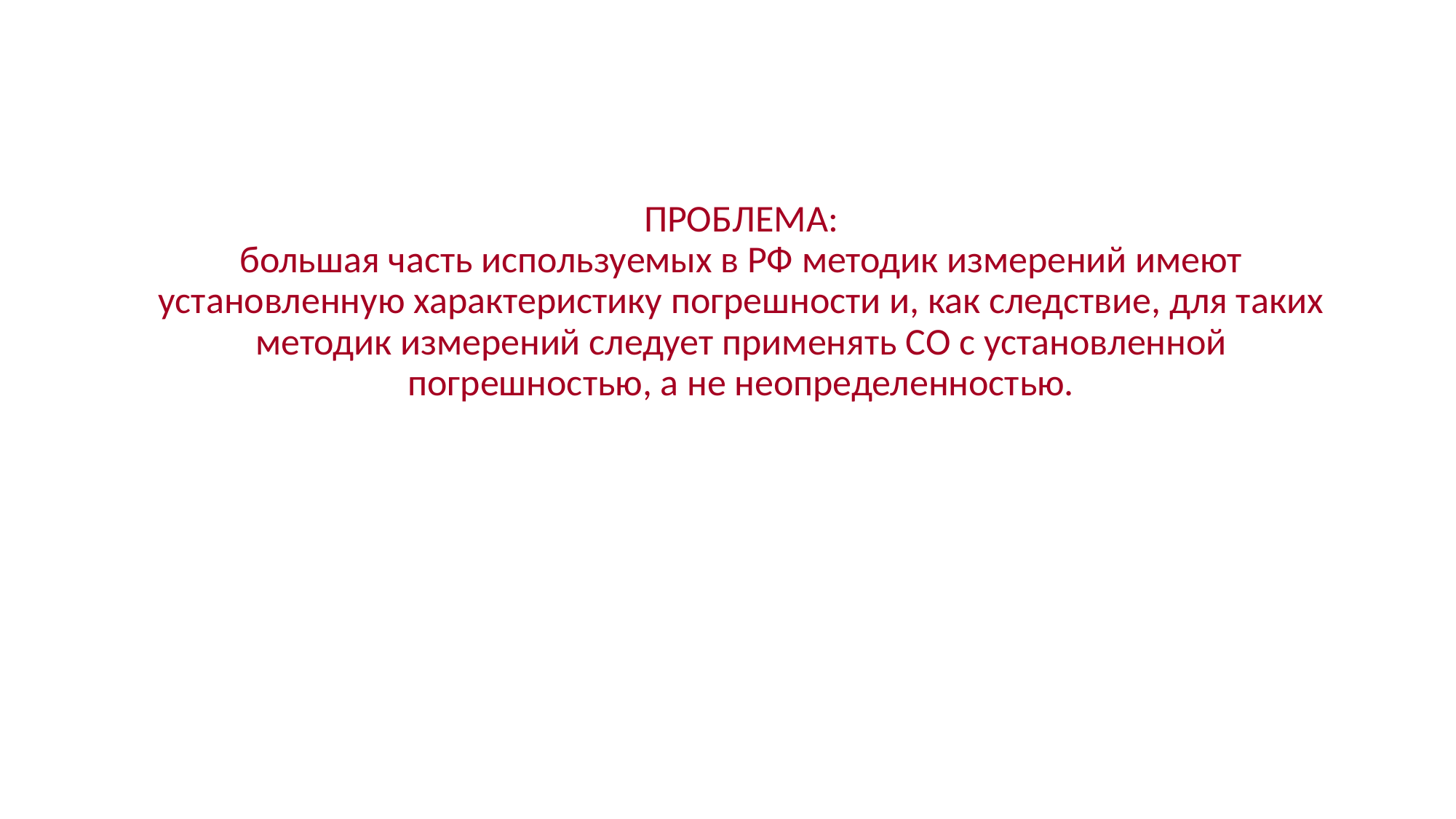

# ПРОБЛЕМА: большая часть используемых в РФ методик измерений имеют установленную характеристику погрешности и, как следствие, для таких методик измерений следует применять СО с установленной погрешностью, а не неопределенностью.